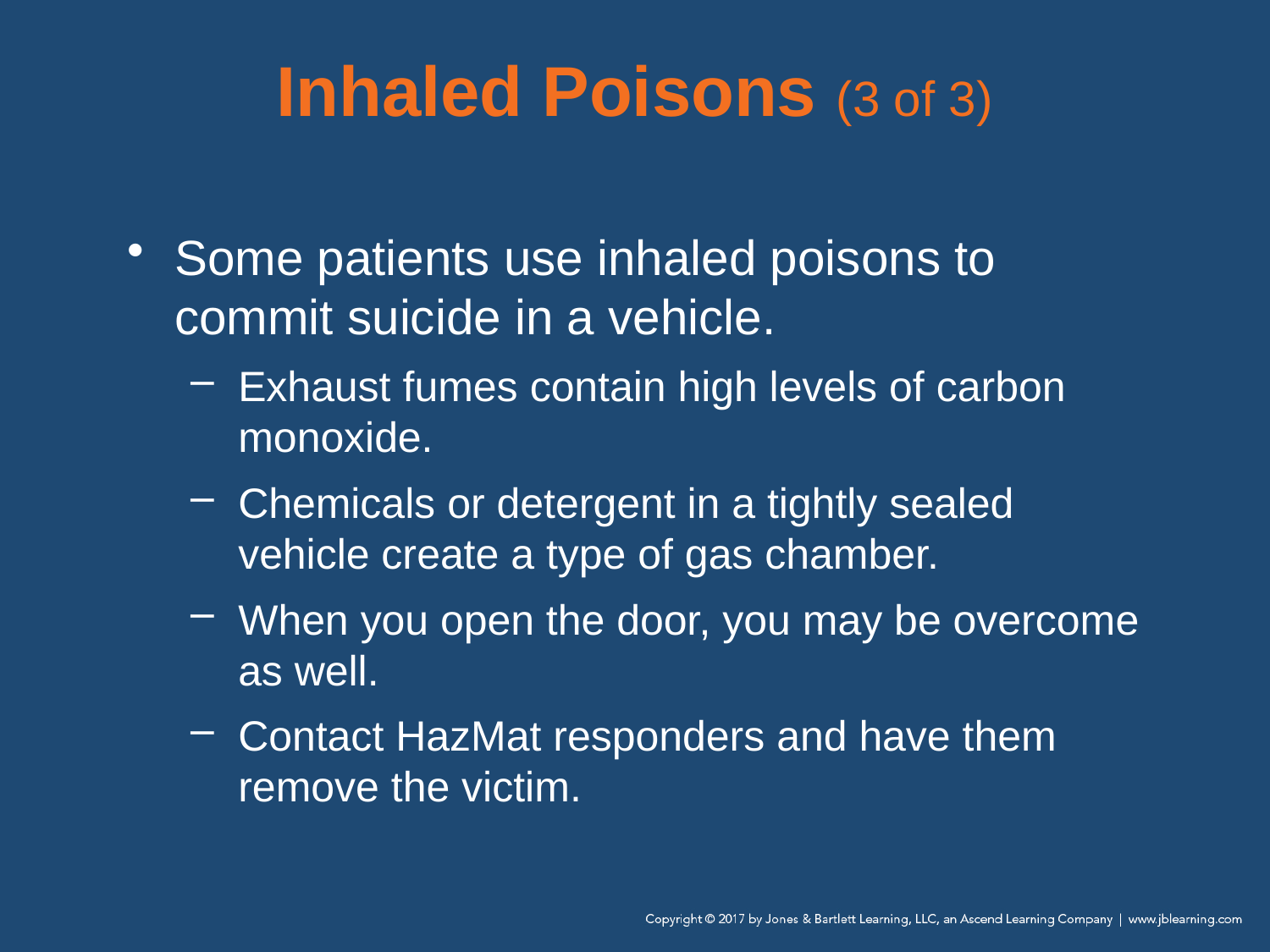

# Inhaled Poisons (3 of 3)
Some patients use inhaled poisons to commit suicide in a vehicle.
Exhaust fumes contain high levels of carbon monoxide.
Chemicals or detergent in a tightly sealed vehicle create a type of gas chamber.
When you open the door, you may be overcome as well.
Contact HazMat responders and have them remove the victim.